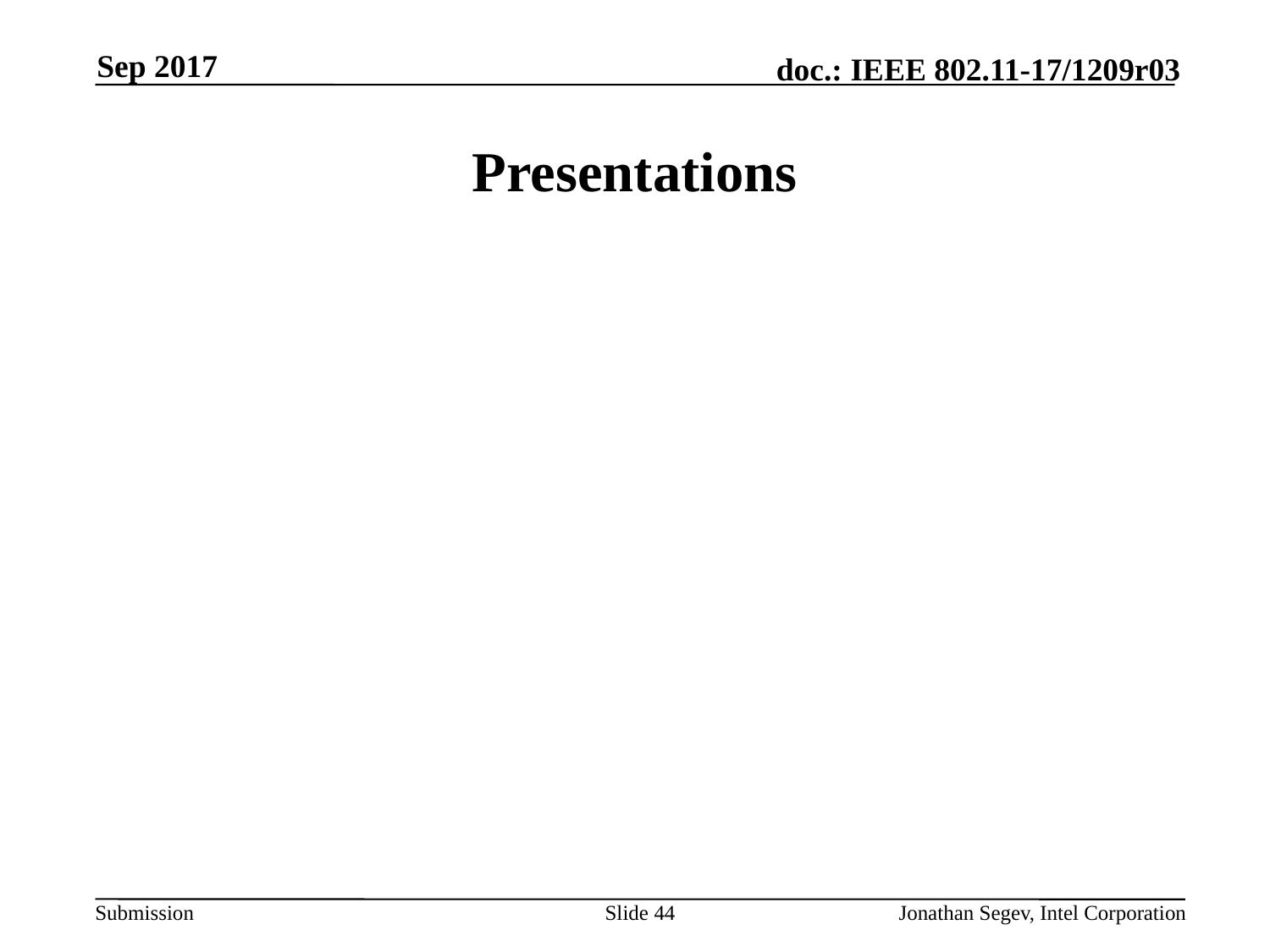

Sep 2017
# Presentations

Slide 44
Jonathan Segev, Intel Corporation